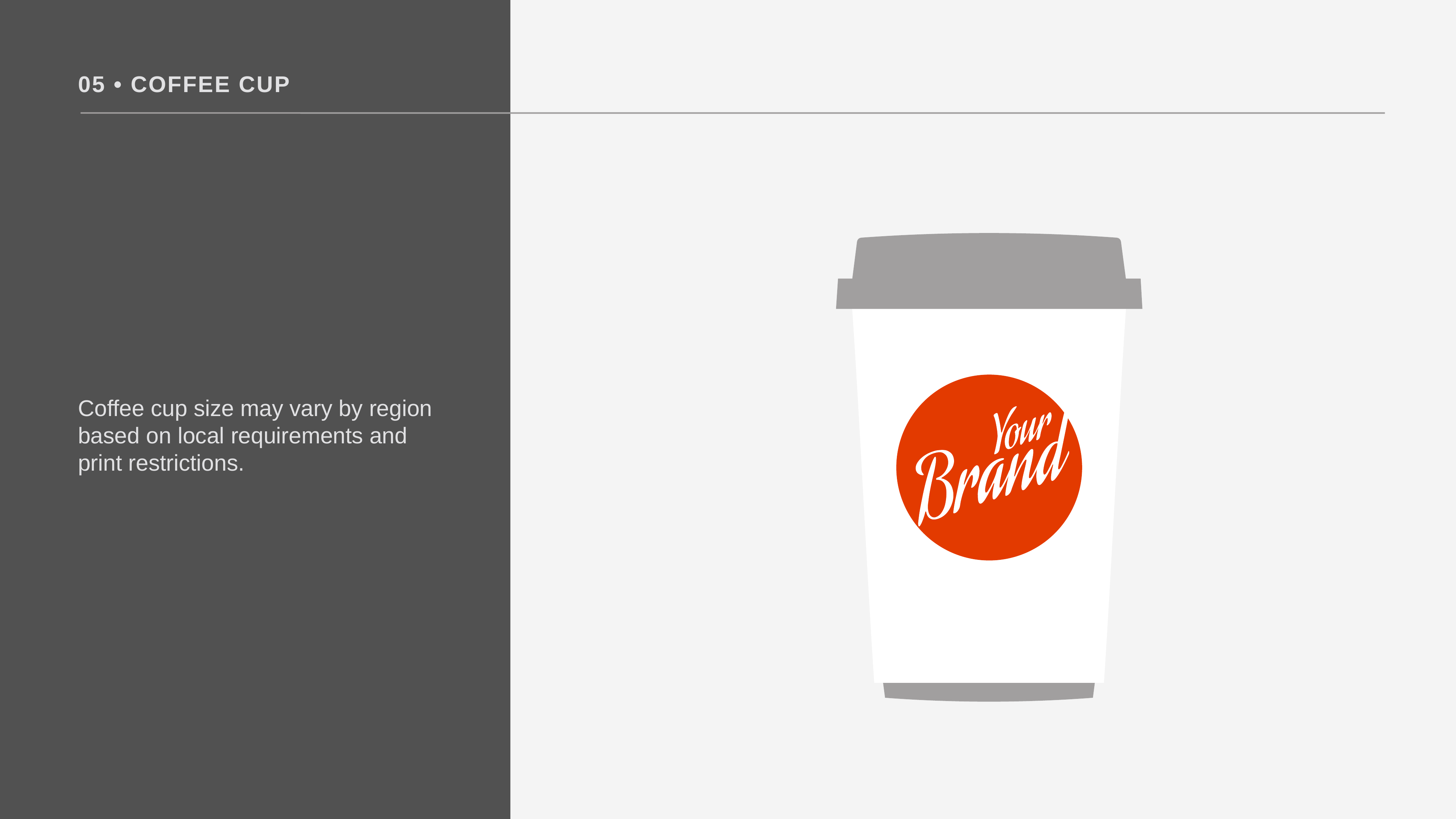

05 • Coffee Cup

Coffee cup size may vary by region based on local requirements and print restrictions.